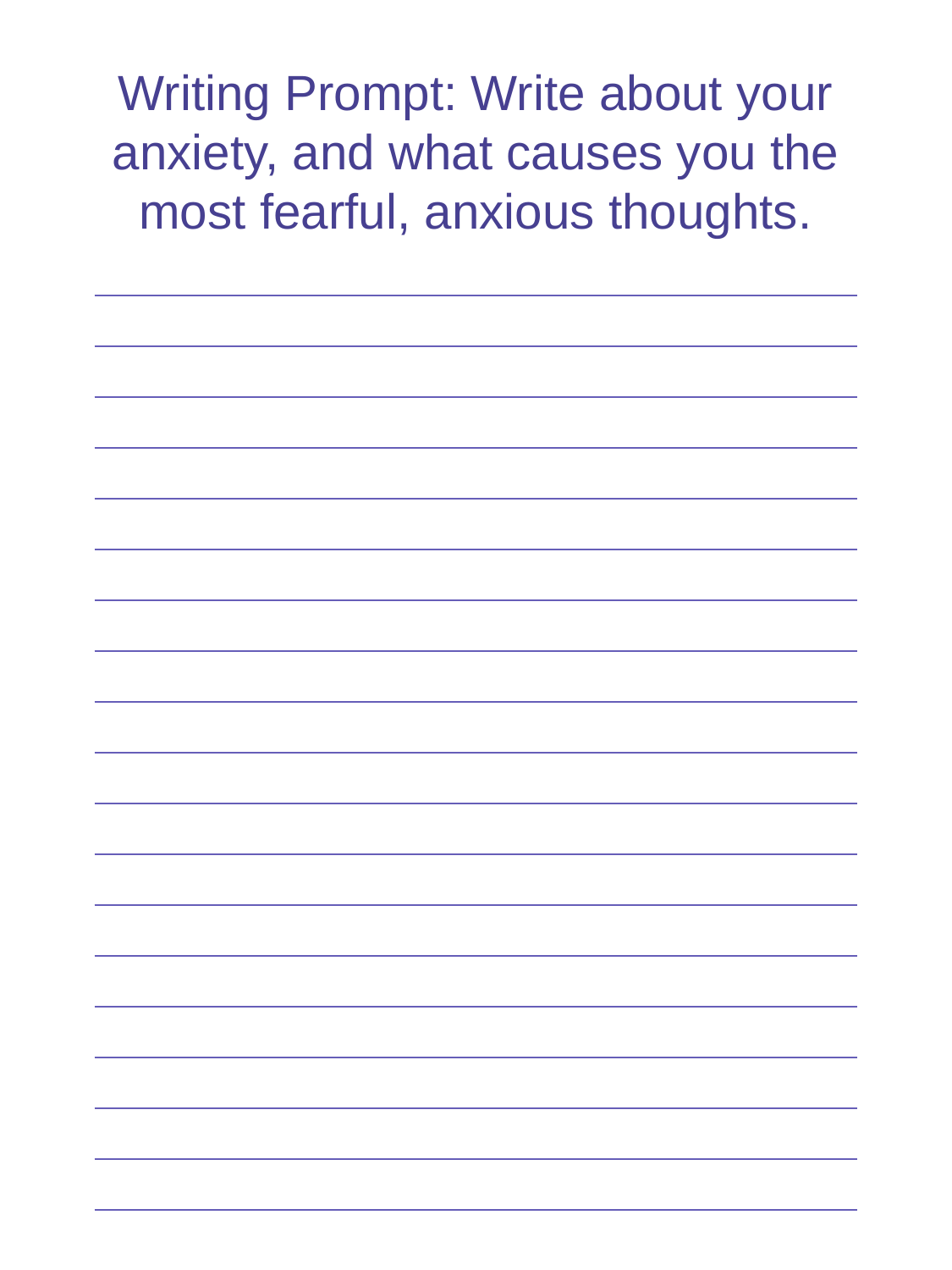

Writing Prompt: Write about your anxiety, and what causes you the most fearful, anxious thoughts.
|  |
| --- |
|  |
|  |
|  |
|  |
|  |
|  |
|  |
|  |
|  |
|  |
|  |
|  |
|  |
|  |
|  |
|  |
|  |